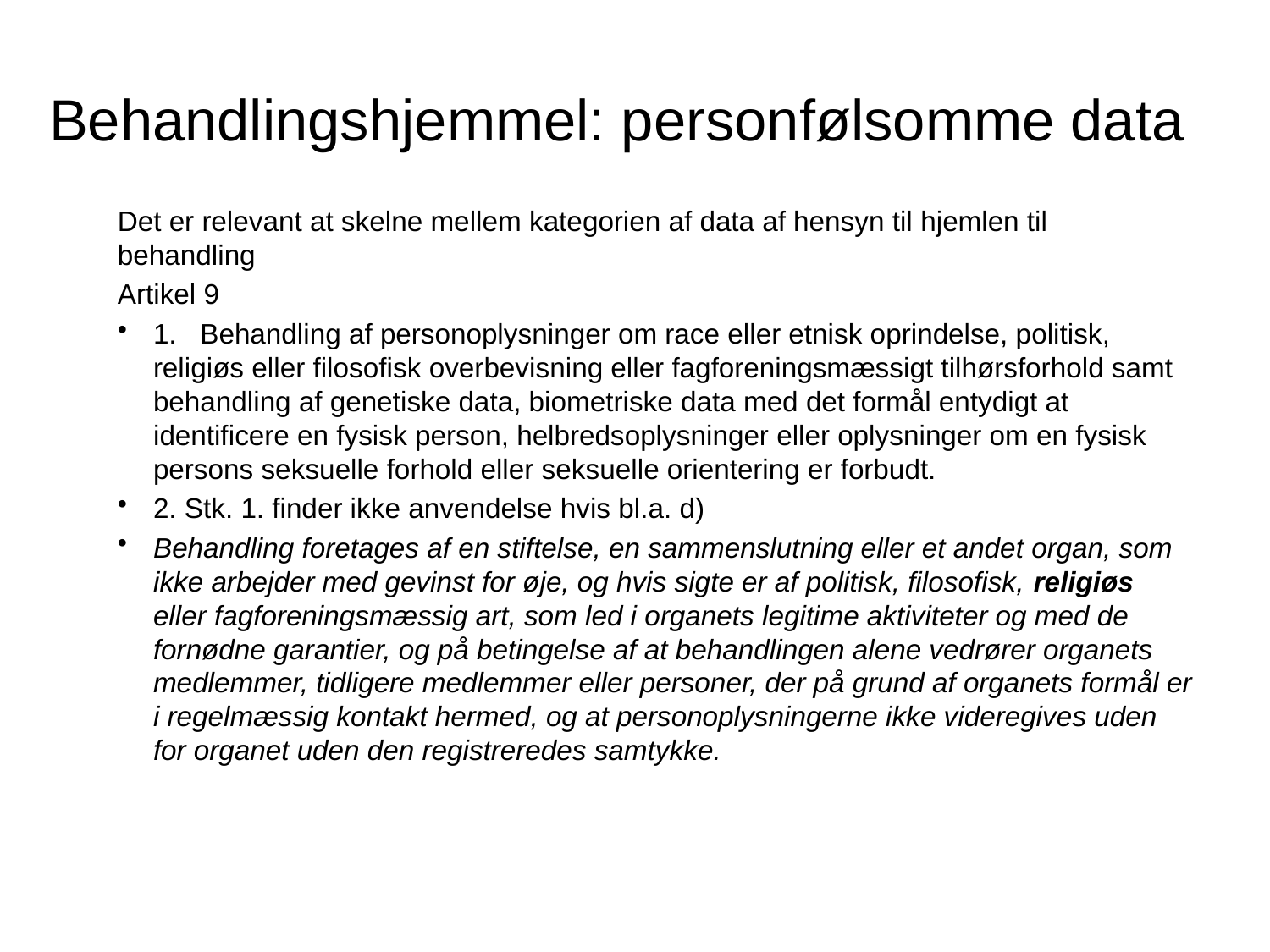

# Behandlingshjemmel: personfølsomme data
Det er relevant at skelne mellem kategorien af data af hensyn til hjemlen til behandling
Artikel 9
1.   Behandling af personoplysninger om race eller etnisk oprindelse, politisk, religiøs eller filosofisk overbevisning eller fagforeningsmæssigt tilhørsforhold samt behandling af genetiske data, biometriske data med det formål entydigt at identificere en fysisk person, helbredsoplysninger eller oplysninger om en fysisk persons seksuelle forhold eller seksuelle orientering er forbudt.
2. Stk. 1. finder ikke anvendelse hvis bl.a. d)
Behandling foretages af en stiftelse, en sammenslutning eller et andet organ, som ikke arbejder med gevinst for øje, og hvis sigte er af politisk, filosofisk, religiøs eller fagforeningsmæssig art, som led i organets legitime aktiviteter og med de fornødne garantier, og på betingelse af at behandlingen alene vedrører organets medlemmer, tidligere medlemmer eller personer, der på grund af organets formål er i regelmæssig kontakt hermed, og at personoplysningerne ikke videregives uden for organet uden den registreredes samtykke.